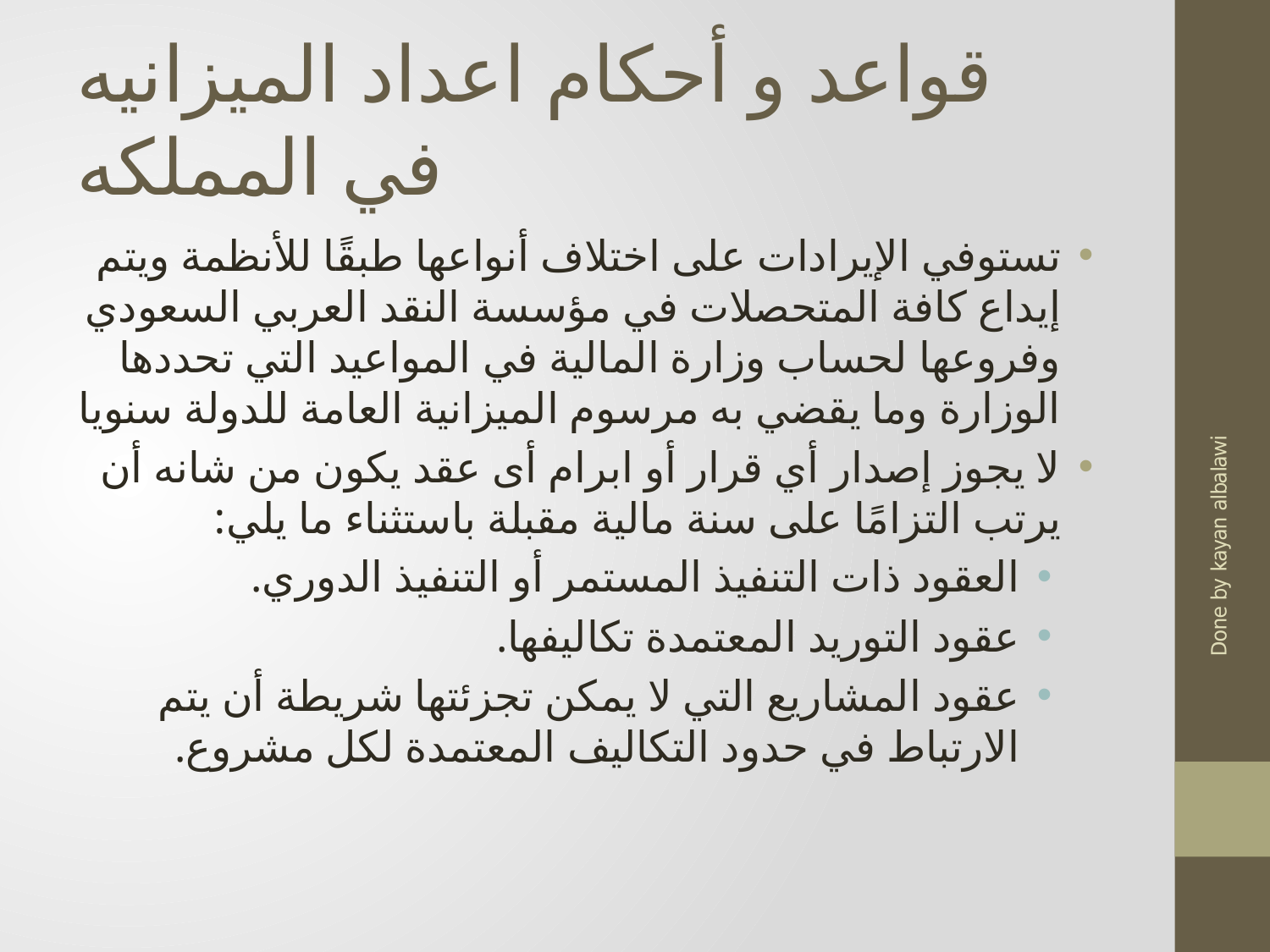

# قواعد و أحكام اعداد الميزانيه في المملكه
تستوفي الإيرادات على اختلاف أنواعها طبقًا للأنظمة ويتم إيداع كافة المتحصلات في مؤسسة النقد العربي السعودي وفروعها لحساب وزارة المالية في المواعيد التي تحددها الوزارة وما يقضي به مرسوم الميزانية العامة للدولة سنويا
لا يجوز إصدار أي قرار أو ابرام أى عقد يكون من شانه أن يرتب التزامًا على سنة مالية مقبلة باستثناء ما يلي:
العقود ذات التنفيذ المستمر أو التنفيذ الدوري.
عقود التوريد المعتمدة تكاليفها.
عقود المشاريع التي لا يمكن تجزئتها شريطة أن يتم الارتباط في حدود التكاليف المعتمدة لكل مشروع.

Done by kayan albalawi